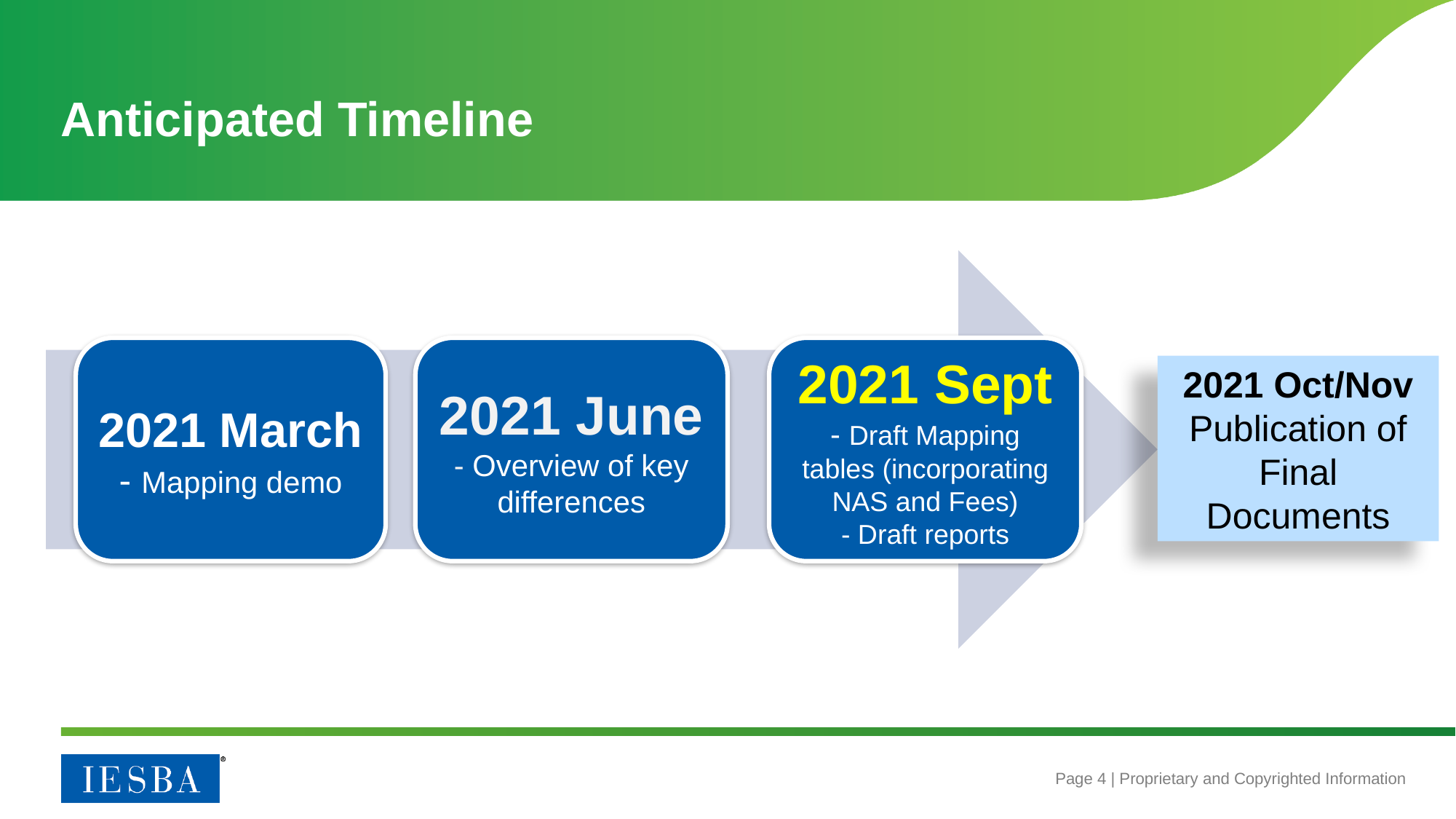

# Anticipated Timeline

2021 Sept
- Draft Mapping tables (incorporating NAS and Fees)
- Draft reports
2021 June
- Overview of key differences
2021 March
- Mapping demo
2021 Oct/Nov
Publication of Final Documents